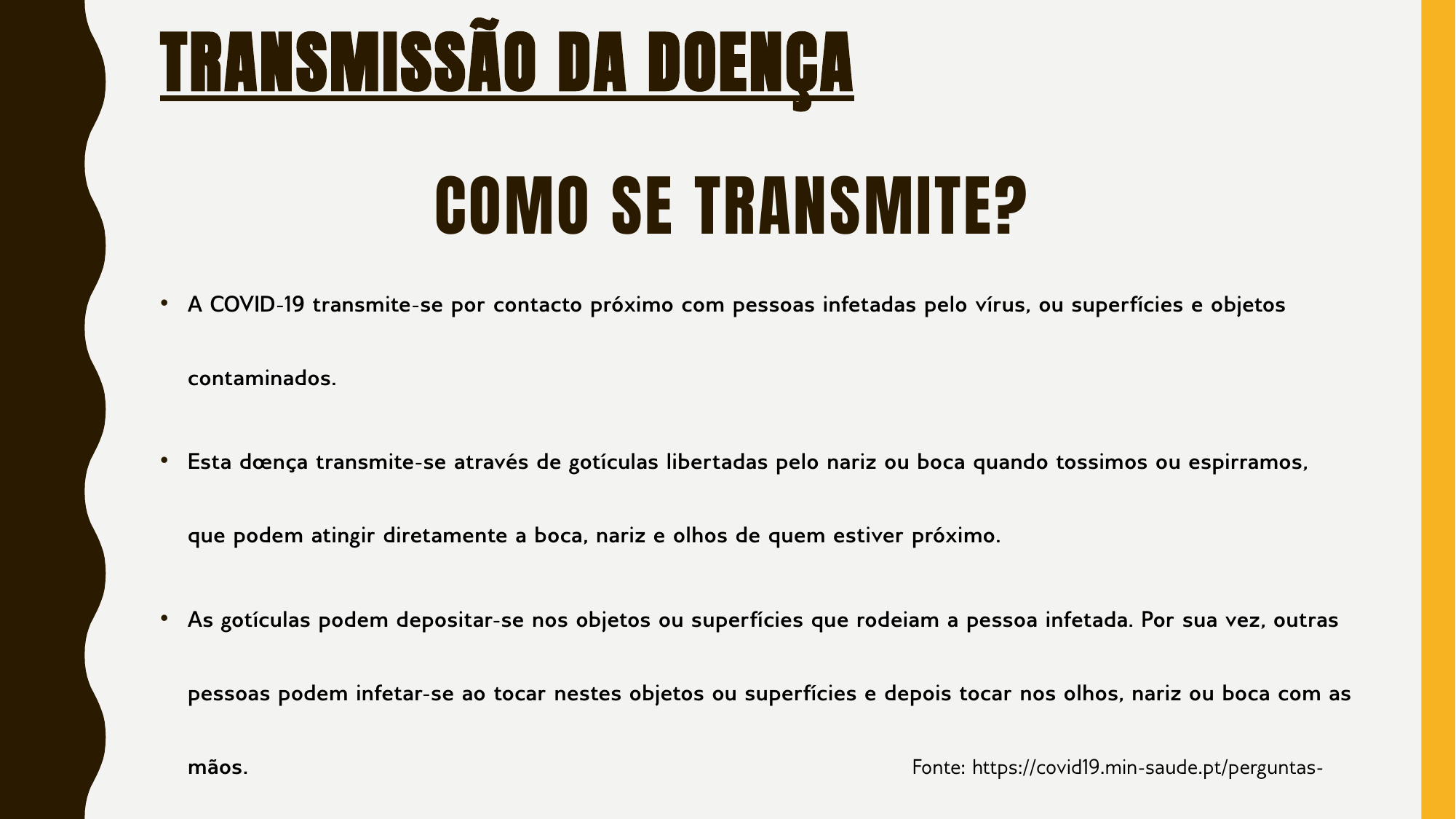

# TRANSMISSÃO DA DOENÇA Como se transmite?
A COVID-19 transmite-se por contacto próximo com pessoas infetadas pelo vírus, ou superfícies e objetos contaminados.
Esta doença transmite-se através de gotículas libertadas pelo nariz ou boca quando tossimos ou espirramos, que podem atingir diretamente a boca, nariz e olhos de quem estiver próximo.
As gotículas podem depositar-se nos objetos ou superfícies que rodeiam a pessoa infetada. Por sua vez, outras pessoas podem infetar-se ao tocar nestes objetos ou superfícies e depois tocar nos olhos, nariz ou boca com as mãos.					                        Fonte: https://covid19.min-saude.pt/perguntas-frequentes/